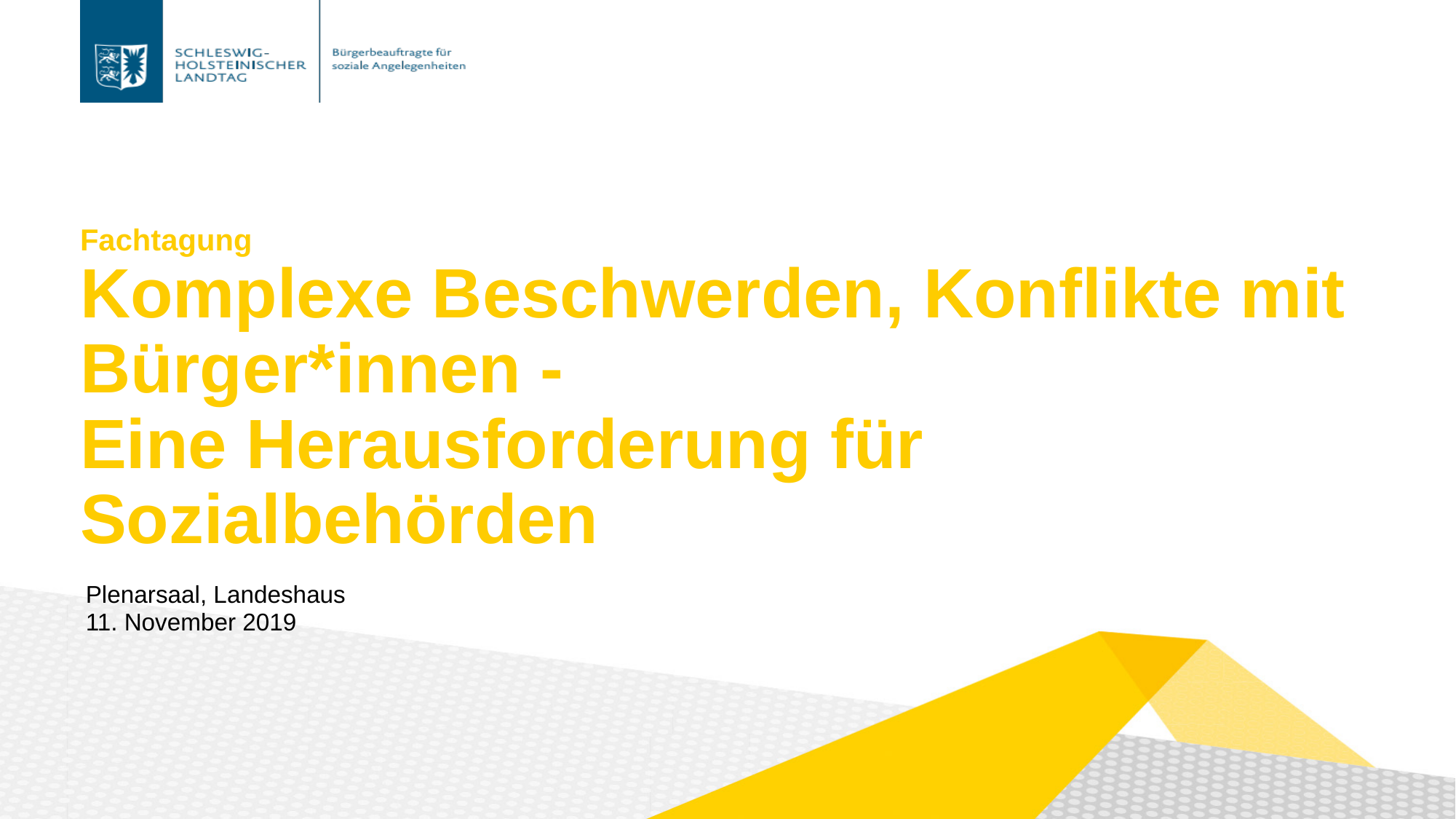

# Fachtagung Komplexe Beschwerden, Konflikte mit Bürger*innen - Eine Herausforderung für Sozialbehörden
Plenarsaal, Landeshaus
11. November 2019